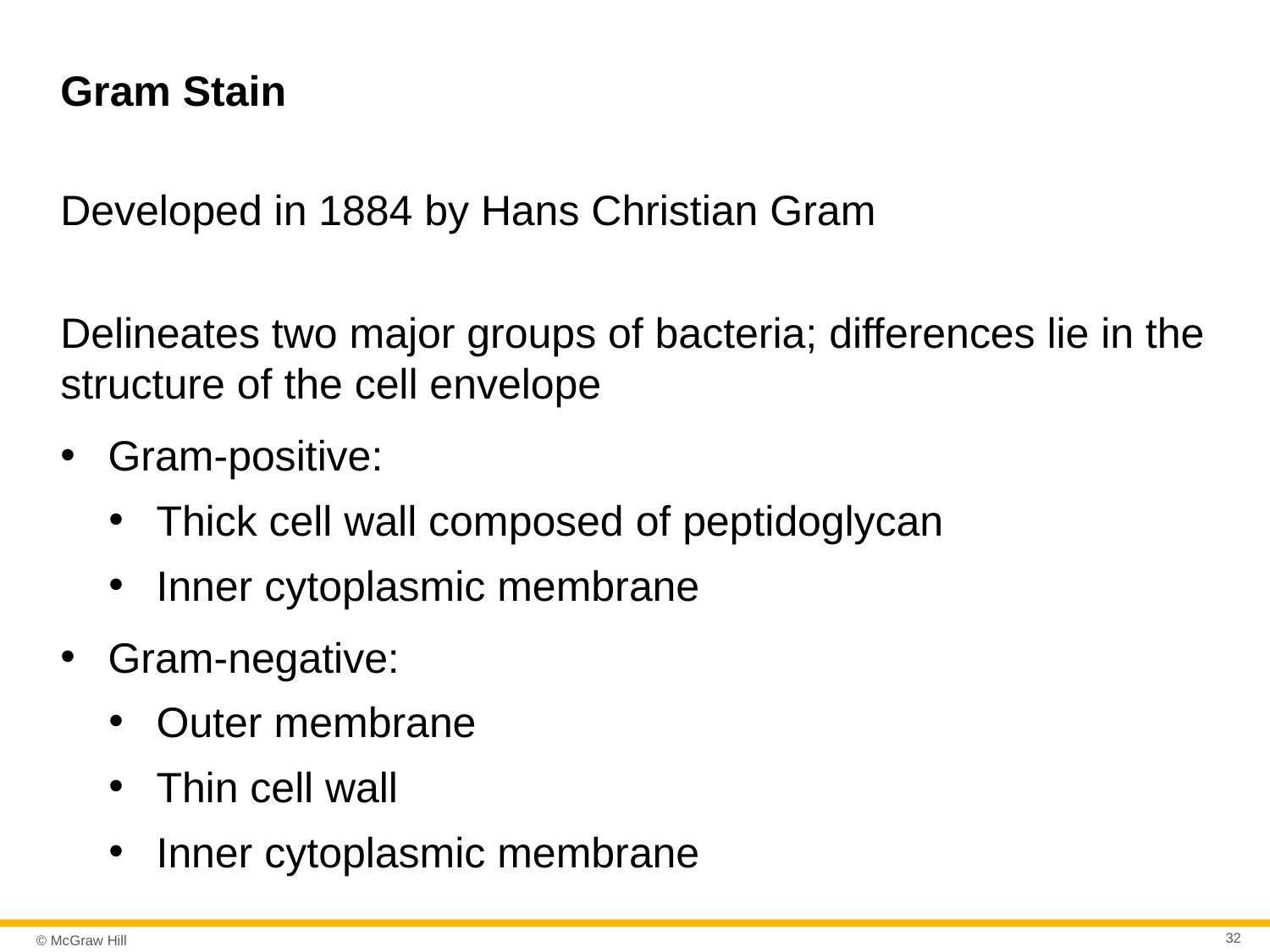

# Gram Stain
Developed in 1884 by Hans Christian Gram

Delineates two major groups of bacteria; differences lie in the structure of the cell envelope
Gram-positive:
Thick cell wall composed of peptidoglycan
Inner cytoplasmic membrane
Gram-negative:
Outer membrane
Thin cell wall
Inner cytoplasmic membrane